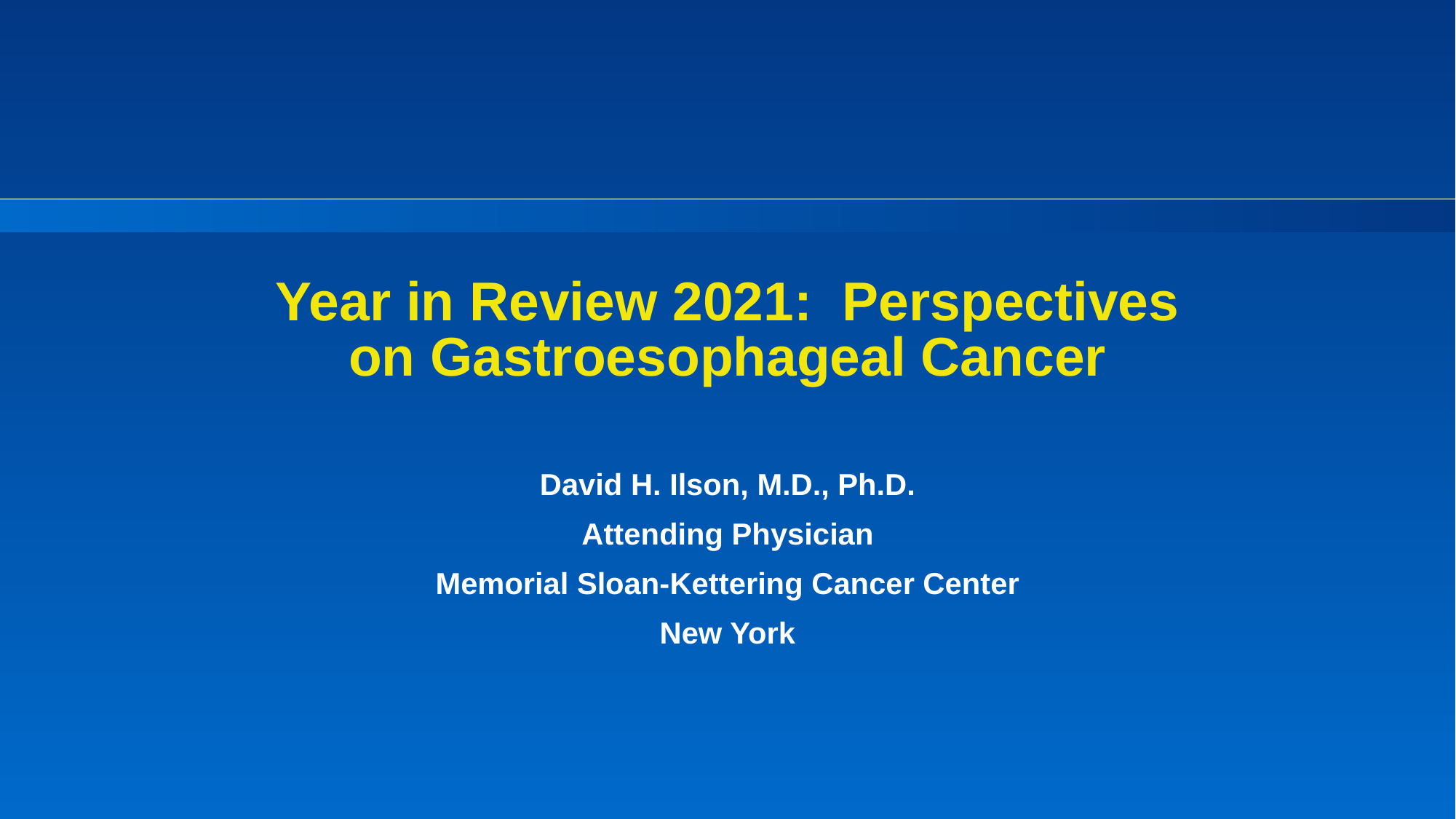

# Year in Review 2021:  Perspectives on Gastroesophageal Cancer
David H. Ilson, M.D., Ph.D.
Attending Physician
Memorial Sloan-Kettering Cancer Center
New York